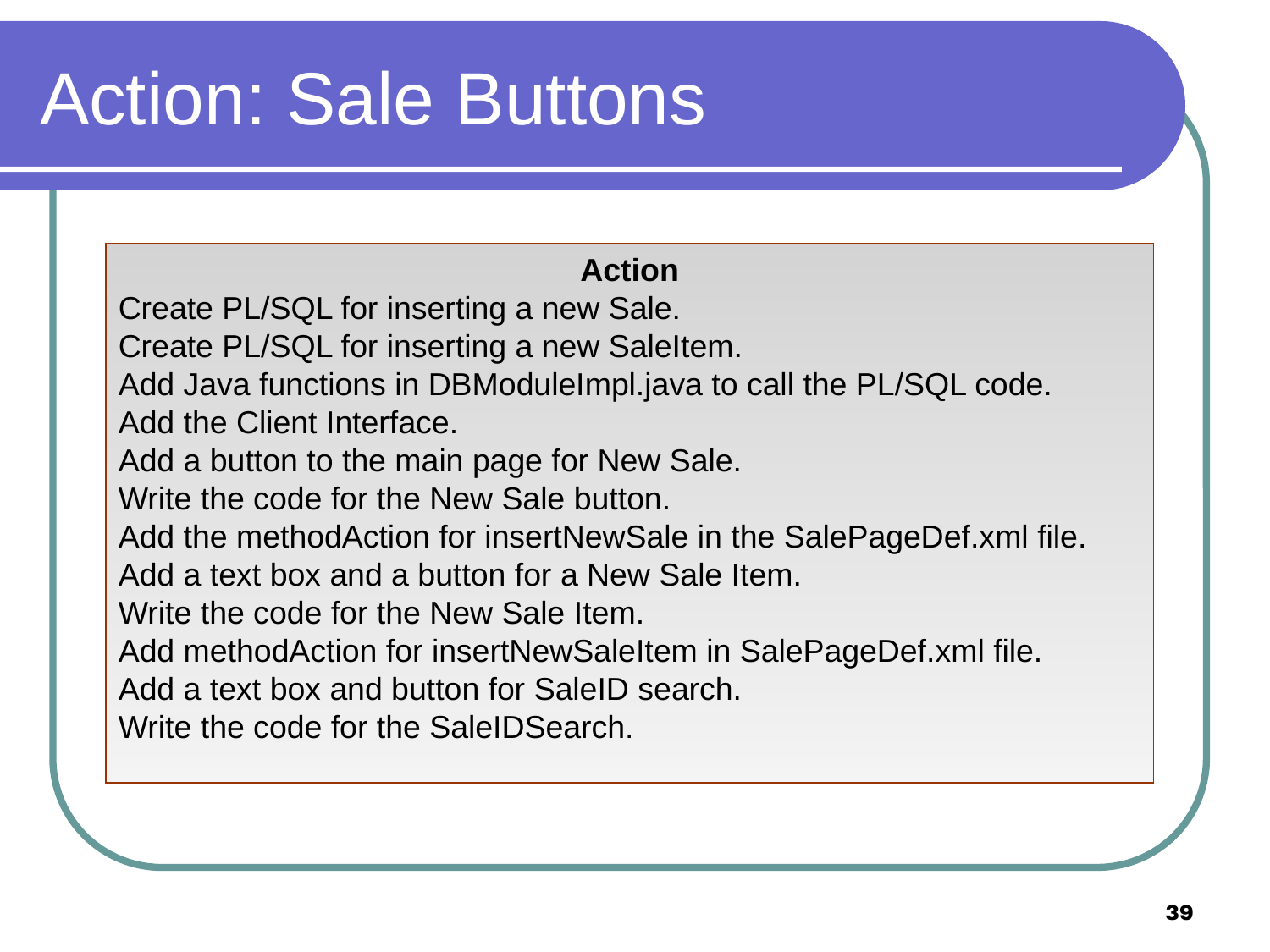

# Action: Sale Buttons
Action
Create PL/SQL for inserting a new Sale.
Create PL/SQL for inserting a new SaleItem.
Add Java functions in DBModuleImpl.java to call the PL/SQL code.
Add the Client Interface.
Add a button to the main page for New Sale.
Write the code for the New Sale button.
Add the methodAction for insertNewSale in the SalePageDef.xml file.
Add a text box and a button for a New Sale Item.
Write the code for the New Sale Item.
Add methodAction for insertNewSaleItem in SalePageDef.xml file.
Add a text box and button for SaleID search.
Write the code for the SaleIDSearch.

39